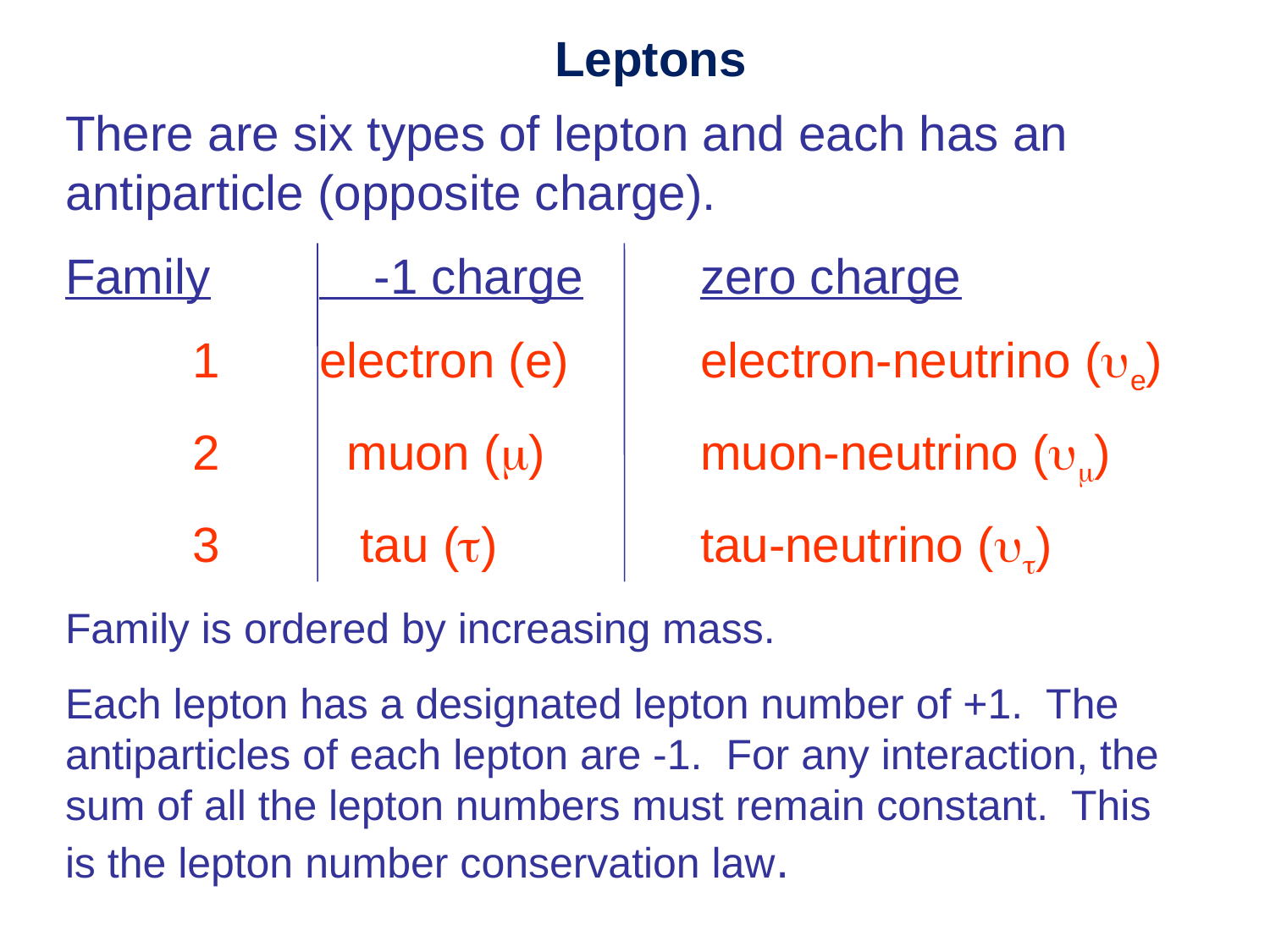

Leptons
There are six types of lepton and each has an antiparticle (opposite charge).
Family	    -1 charge	zero charge
	1	electron (e) 	electron-neutrino (υe)
	2	  muon (μ)  		muon-neutrino (υμ)
	3	   tau (τ)  		tau-neutrino (υτ)
Family is ordered by increasing mass.
Each lepton has a designated lepton number of +1.  The antiparticles of each lepton are -1.  For any interaction, the sum of all the lepton numbers must remain constant.  This is the lepton number conservation law.